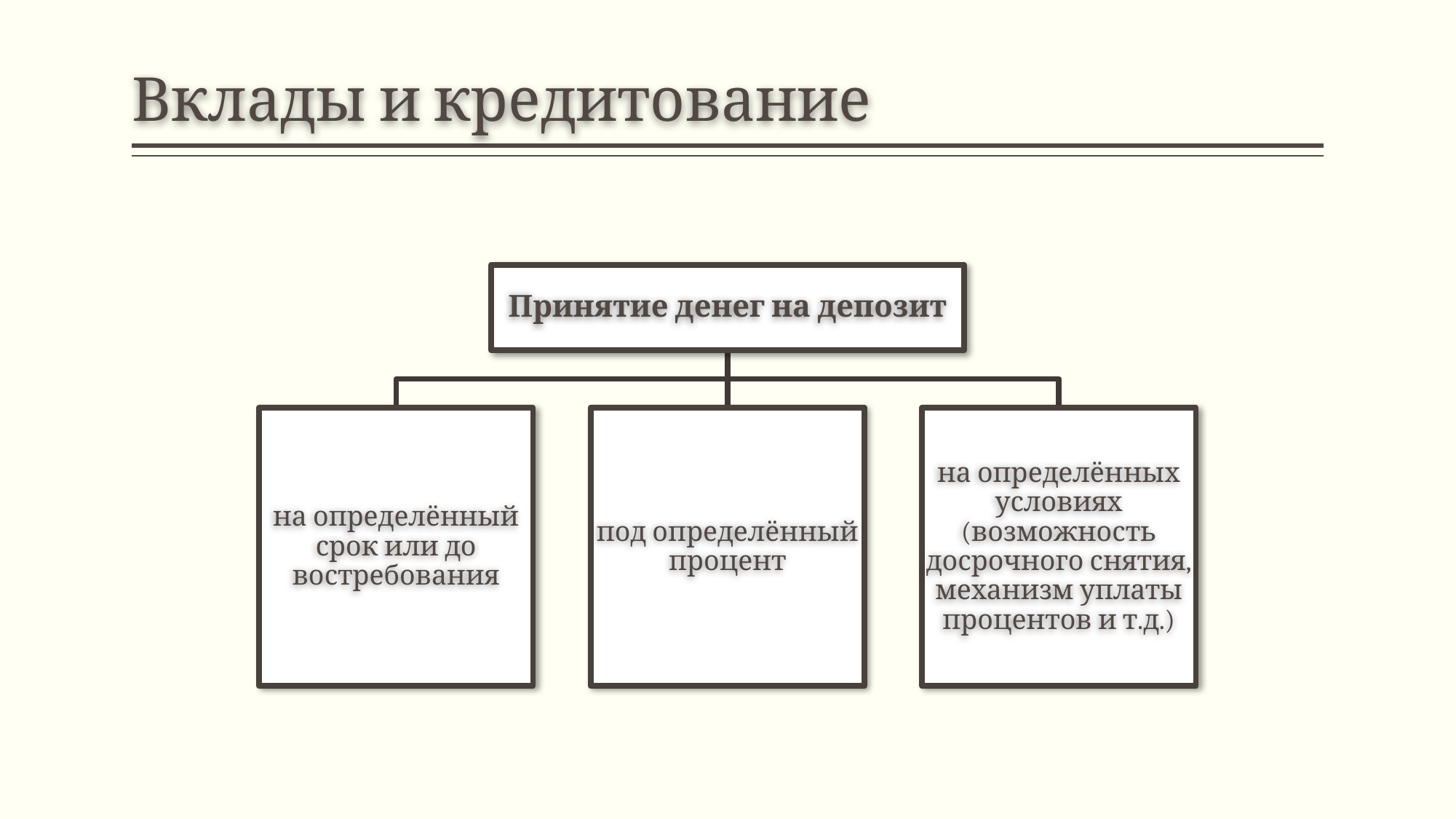

# Вклады и кредитование

Принятие денег на депозит

на определённый срок или до востребования

под определённый процент

на определённых условиях (возможность досрочного снятия, механизм уплаты процентов и т.д.)